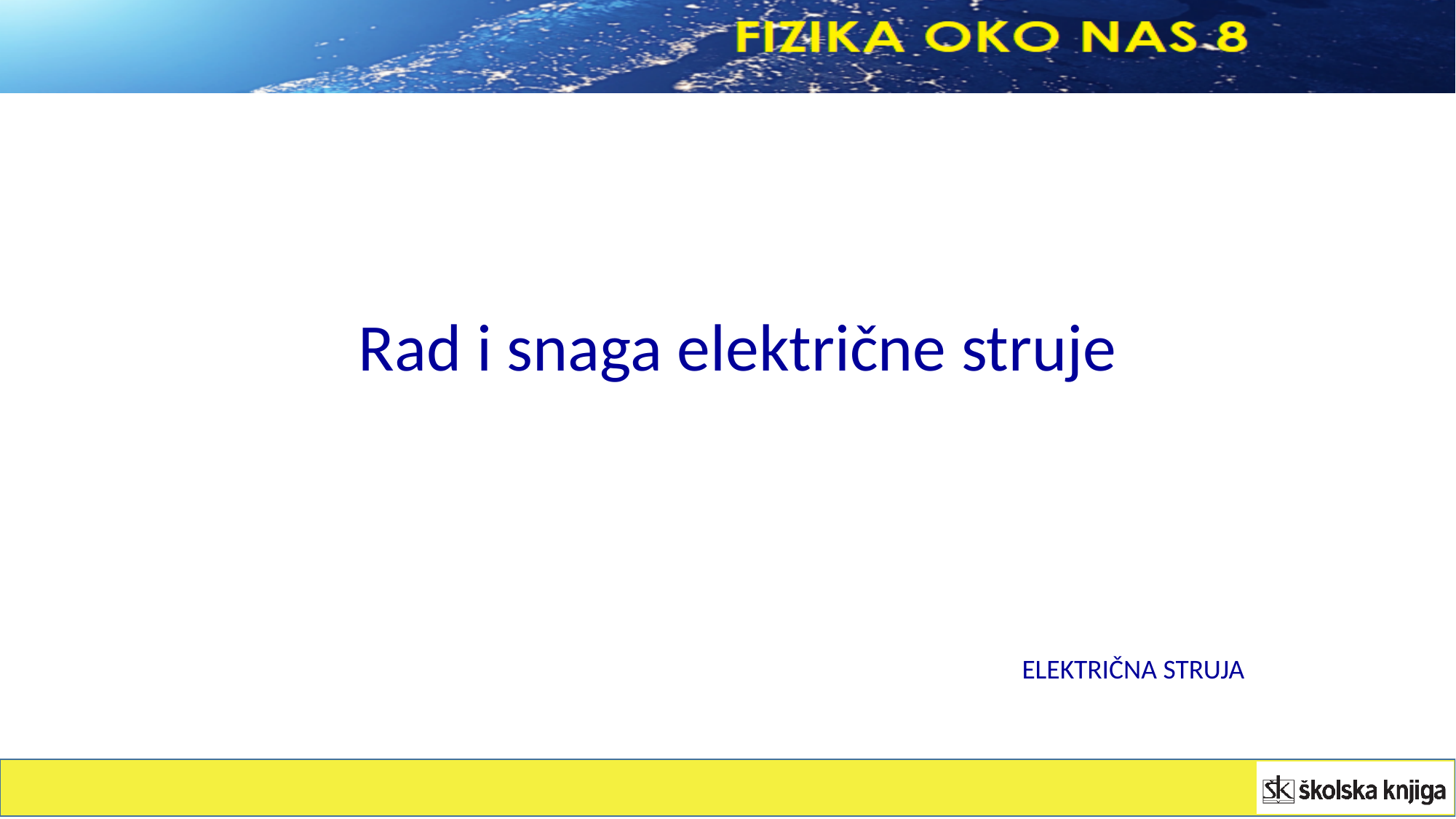

Rad i snaga električne struje
ELEKTRIČNA STRUJA